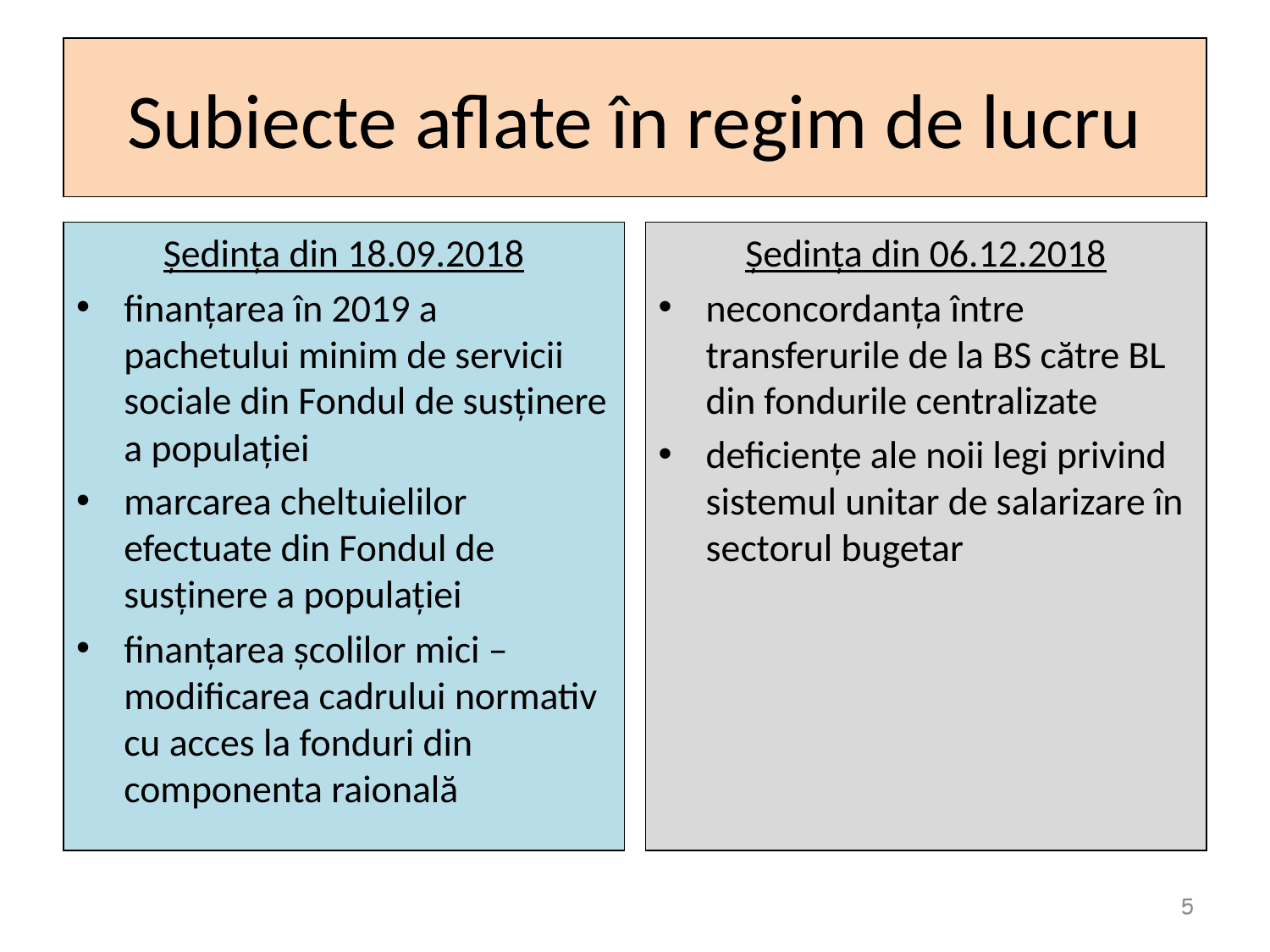

# Subiecte aflate în regim de lucru
Ședința din 18.09.2018
finanțarea în 2019 a pachetului minim de servicii sociale din Fondul de susținere a populației
marcarea cheltuielilor efectuate din Fondul de susținere a populației
finanțarea școlilor mici – modificarea cadrului normativ cu acces la fonduri din componenta raională
Ședința din 06.12.2018
neconcordanța între transferurile de la BS către BL din fondurile centralizate
deficiențe ale noii legi privind sistemul unitar de salarizare în sectorul bugetar

5